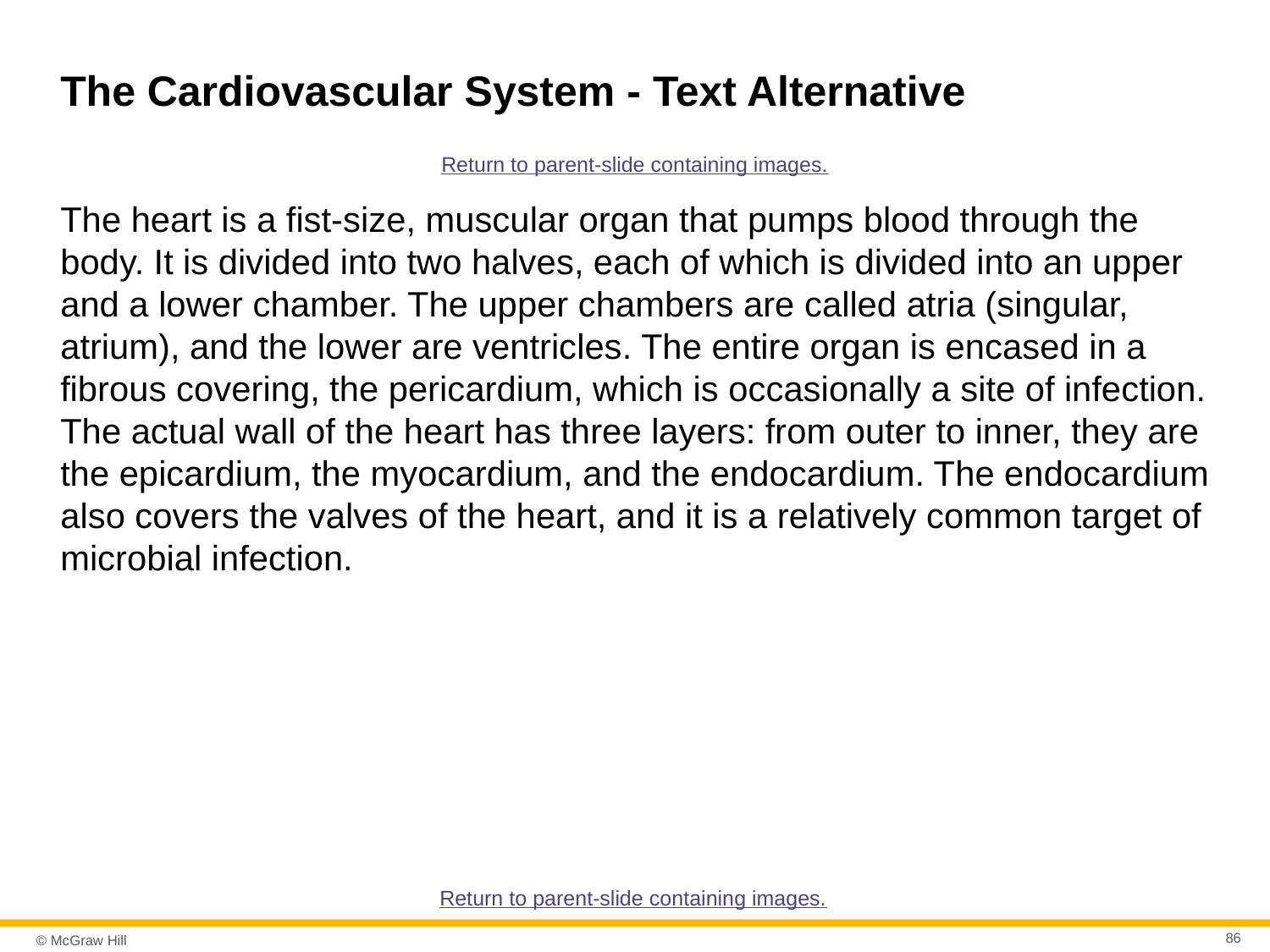

# The Cardiovascular System - Text Alternative
Return to parent-slide containing images.
The heart is a fist-size, muscular organ that pumps blood through the body. It is divided into two halves, each of which is divided into an upper and a lower chamber. The upper chambers are called atria (singular, atrium), and the lower are ventricles. The entire organ is encased in a fibrous covering, the pericardium, which is occasionally a site of infection. The actual wall of the heart has three layers: from outer to inner, they are the epicardium, the myocardium, and the endocardium. The endocardium also covers the valves of the heart, and it is a relatively common target of microbial infection.
Return to parent-slide containing images.